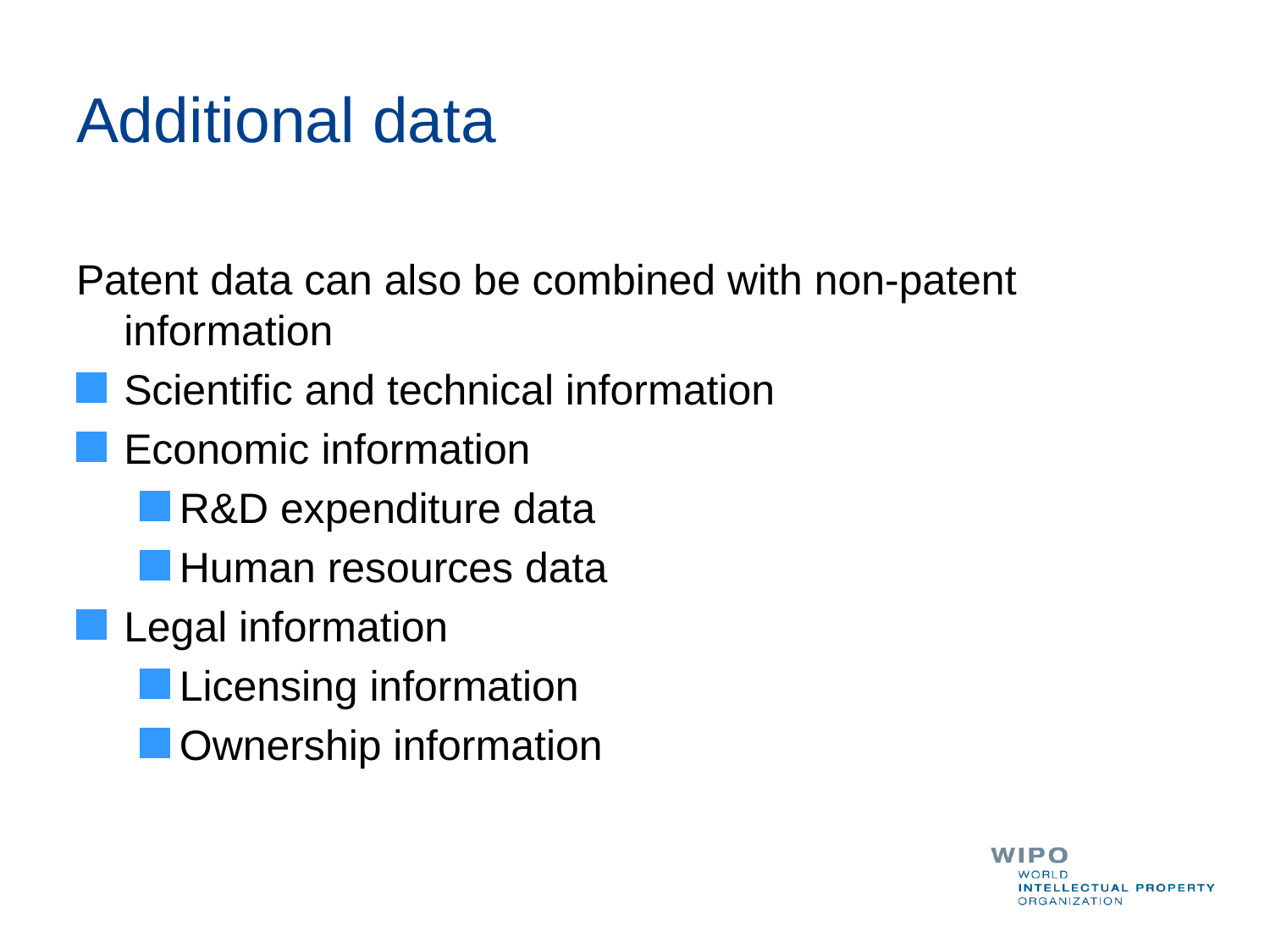

Additional data
Patent data can also be combined with non-patent information
Scientific and technical information
Economic information
R&D expenditure data
Human resources data
Legal information
Licensing information
Ownership information